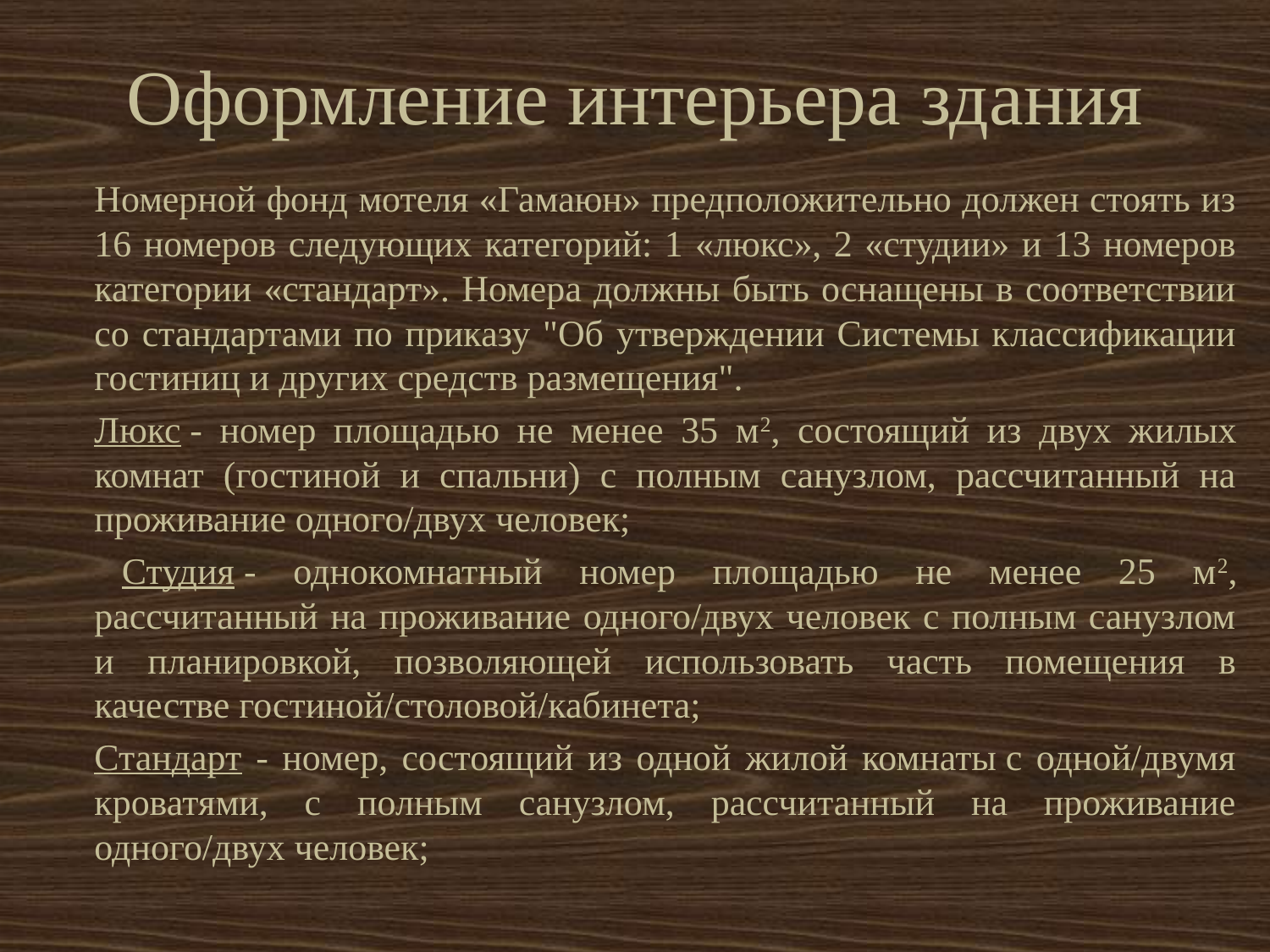

# Оформление интерьера здания
		Номерной фонд мотеля «Гамаюн» предположительно должен стоять из 16 номеров следующих категорий: 1 «люкс», 2 «студии» и 13 номеров категории «стандарт». Номера должны быть оснащены в соответствии со стандартами по приказу "Об утверждении Системы классификации гостиниц и других средств размещения".
		Люкс - номер площадью не менее 35 м2, состоящий из двух жилых комнат (гостиной и спальни) с полным санузлом, рассчитанный на проживание одного/двух человек;
 		Студия - однокомнатный номер площадью не менее 25 м2, рассчитанный на проживание одного/двух человек с полным санузлом и планировкой, позволяющей использовать часть помещения в качестве гостиной/столовой/кабинета;
		Стандарт - номер, состоящий из одной жилой комнаты с одной/двумя кроватями, с полным санузлом, рассчитанный на проживание одного/двух человек;